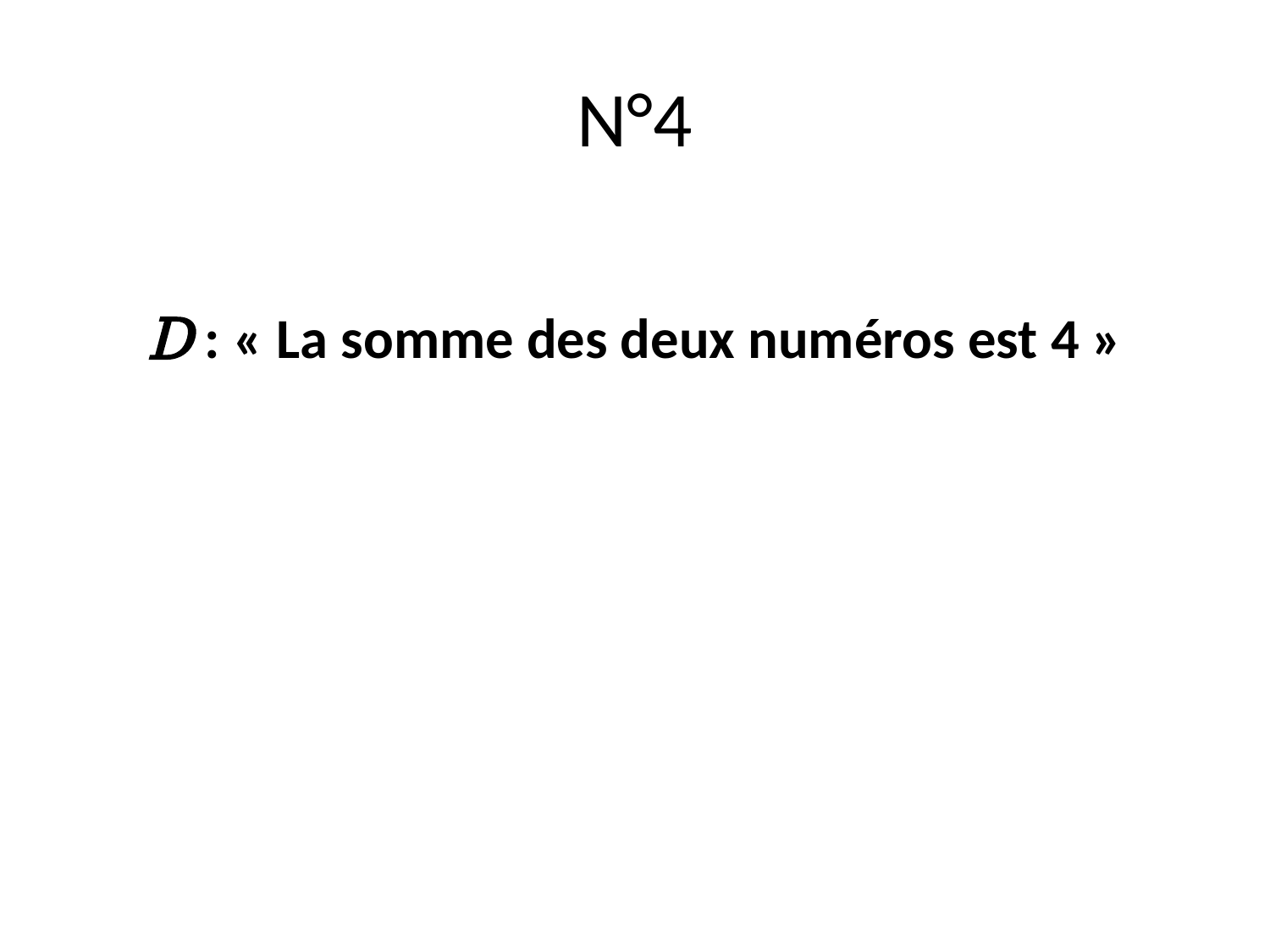

# N°4
D : « La somme des deux numéros est 4 »